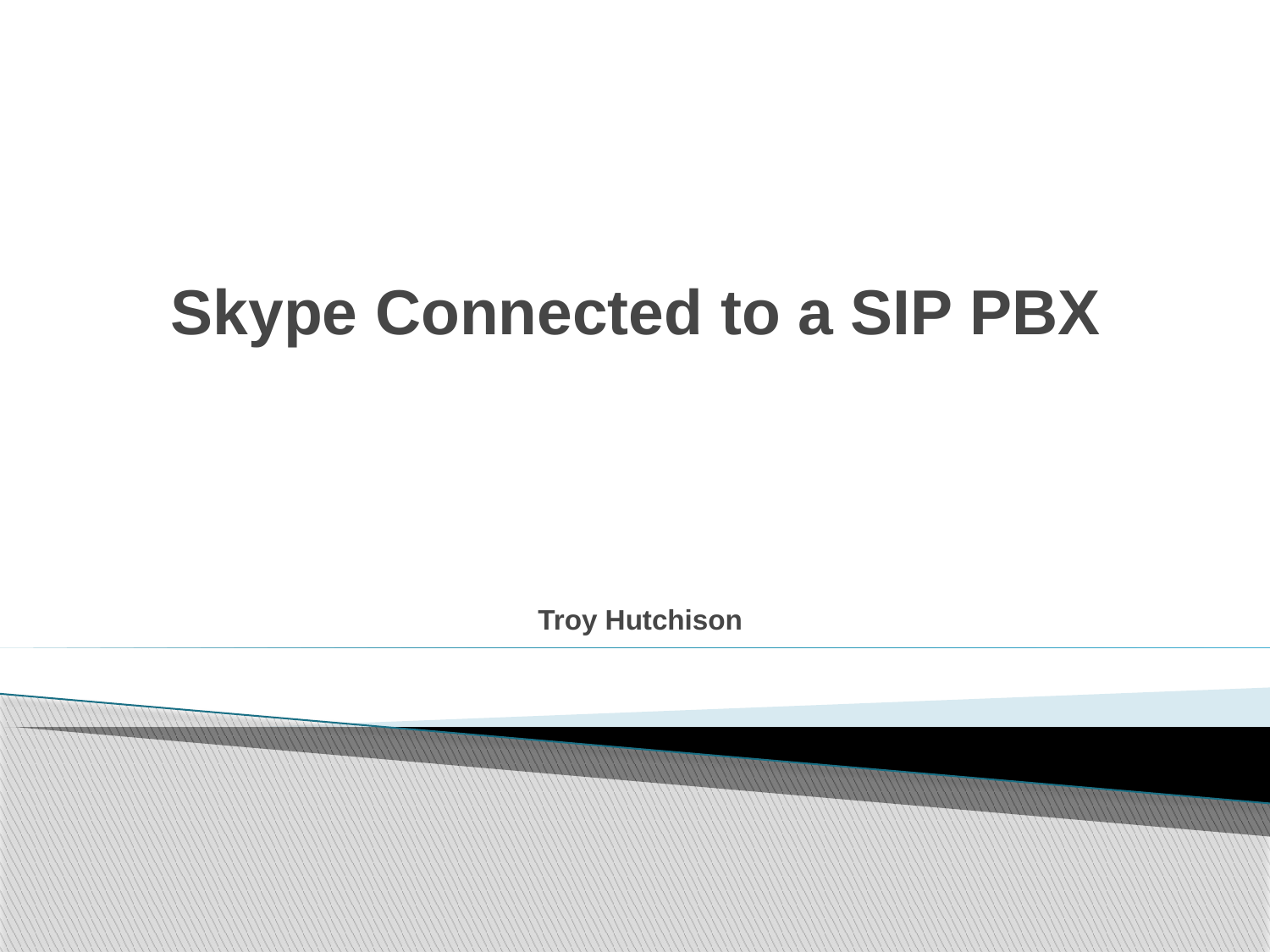

Skype Connected to a SIP PBX
# Troy Hutchison